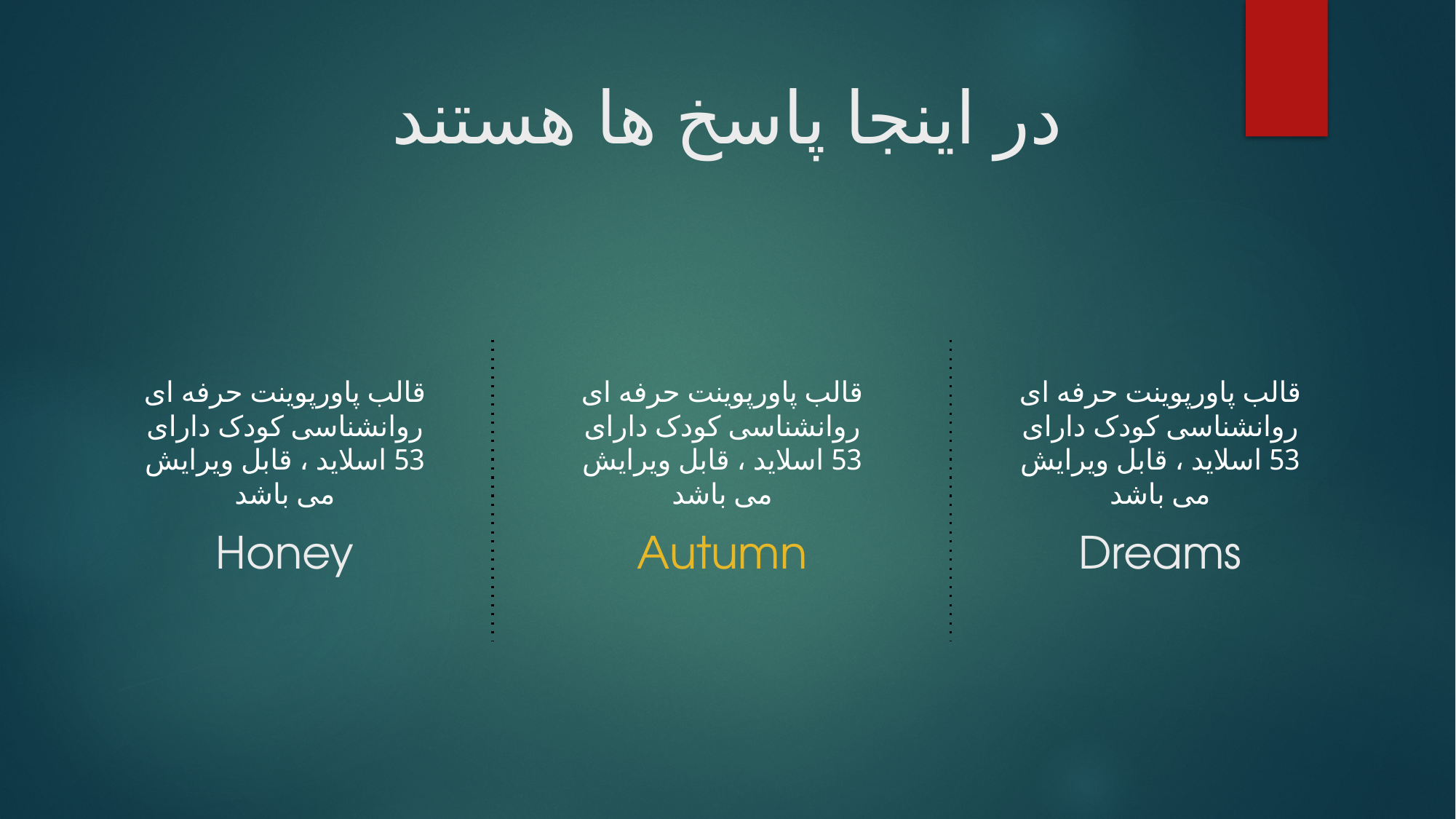

در اینجا پاسخ ها هستند
قالب پاورپوينت حرفه ای روانشناسی کودک دارای 53 اسلاید ، قابل ویرایش می باشد
قالب پاورپوينت حرفه ای روانشناسی کودک دارای 53 اسلاید ، قابل ویرایش می باشد
قالب پاورپوينت حرفه ای روانشناسی کودک دارای 53 اسلاید ، قابل ویرایش می باشد
# Honey
Autumn
Dreams